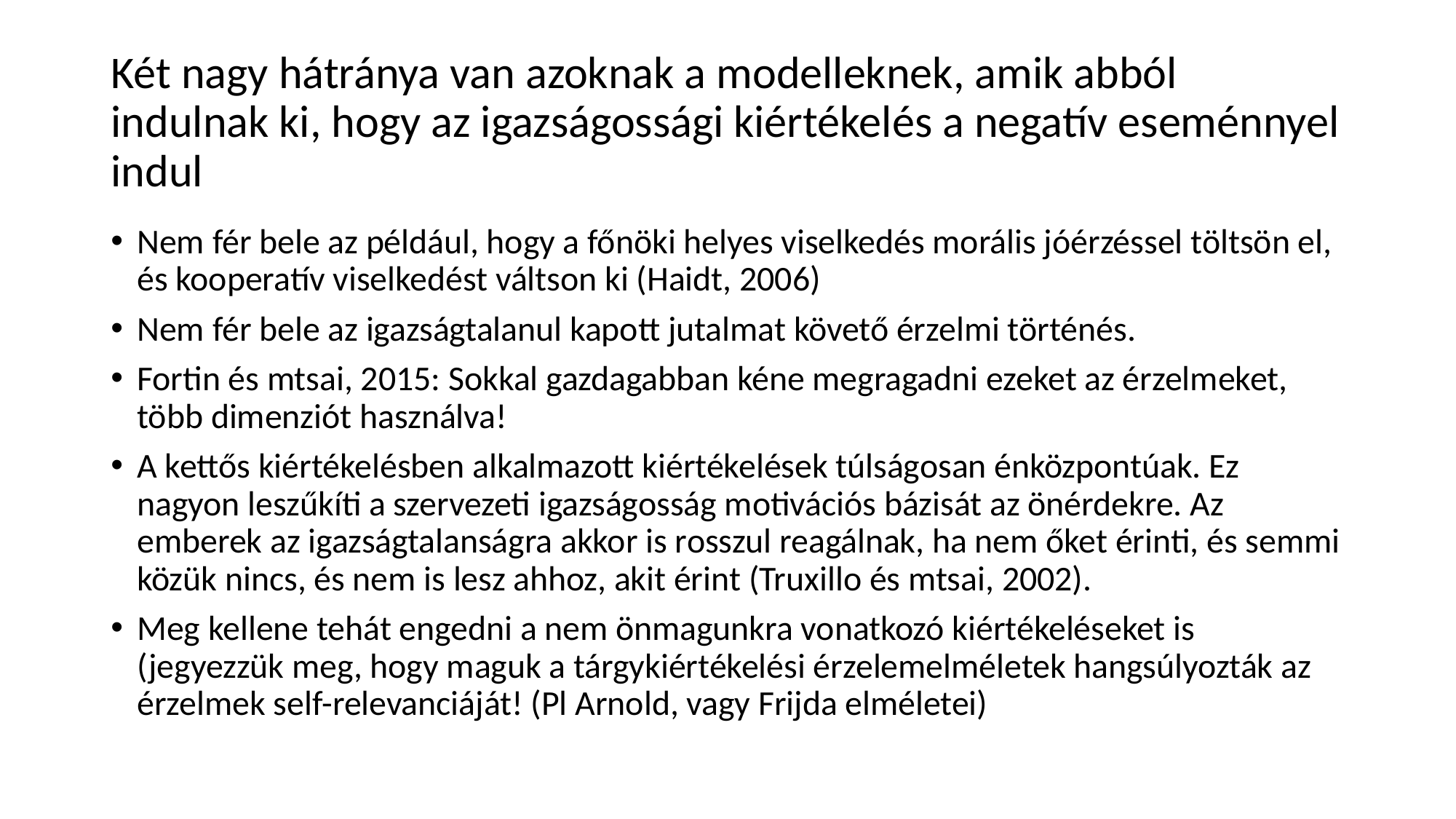

# Két nagy hátránya van azoknak a modelleknek, amik abból indulnak ki, hogy az igazságossági kiértékelés a negatív eseménnyel indul
Nem fér bele az például, hogy a főnöki helyes viselkedés morális jóérzéssel töltsön el, és kooperatív viselkedést váltson ki (Haidt, 2006)
Nem fér bele az igazságtalanul kapott jutalmat követő érzelmi történés.
Fortin és mtsai, 2015: Sokkal gazdagabban kéne megragadni ezeket az érzelmeket, több dimenziót használva!
A kettős kiértékelésben alkalmazott kiértékelések túlságosan énközpontúak. Ez nagyon leszűkíti a szervezeti igazságosság motivációs bázisát az önérdekre. Az emberek az igazságtalanságra akkor is rosszul reagálnak, ha nem őket érinti, és semmi közük nincs, és nem is lesz ahhoz, akit érint (Truxillo és mtsai, 2002).
Meg kellene tehát engedni a nem önmagunkra vonatkozó kiértékeléseket is (jegyezzük meg, hogy maguk a tárgykiértékelési érzelemelméletek hangsúlyozták az érzelmek self-relevanciáját! (Pl Arnold, vagy Frijda elméletei)